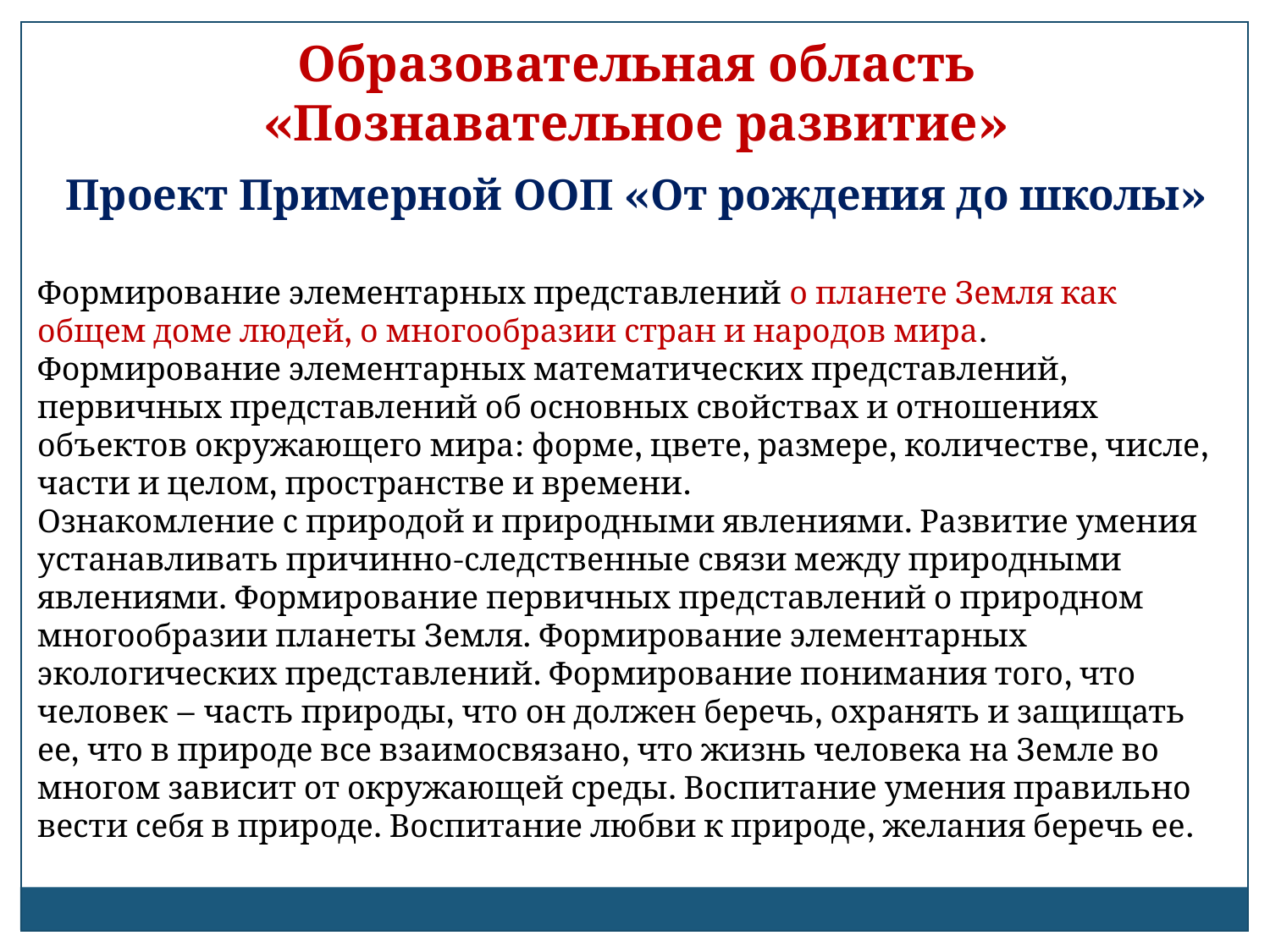

Образовательная область
«Познавательное развитие»
Проект Примерной ООП «От рождения до школы»
Формирование элементарных представлений о планете Земля как общем доме людей, о многообразии стран и народов мира.
Формирование элементарных математических представлений, первичных представлений об основных свойствах и отношениях объектов окружающего мира: форме, цвете, размере, количестве, числе, части и целом, пространстве и времени.
Ознакомление с природой и природными явлениями. Развитие умения устанавливать причинно-следственные связи между природными явлениями. Формирование первичных представлений о природном многообразии планеты Земля. Формирование элементарных экологических представлений. Формирование понимания того, что человек – часть природы, что он должен беречь, охранять и защищать ее, что в природе все взаимосвязано, что жизнь человека на Земле во многом зависит от окружающей среды. Воспитание умения правильно вести себя в природе. Воспитание любви к природе, желания беречь ее.